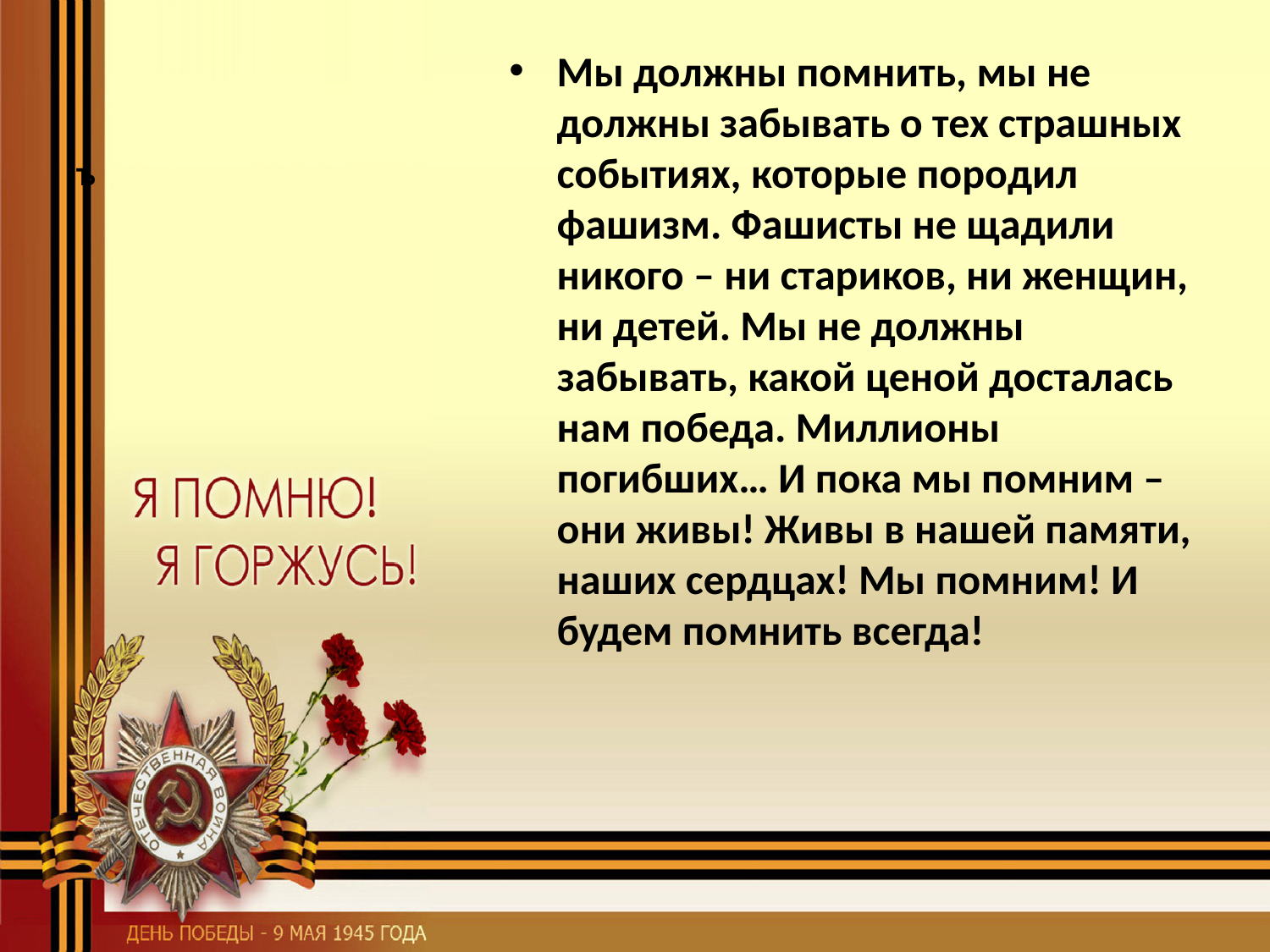

# ъ
Мы должны помнить, мы не должны забывать о тех страшных событиях, которые породил фашизм. Фашисты не щадили никого – ни стариков, ни женщин, ни детей. Мы не должны забывать, какой ценой досталась нам победа. Миллионы погибших… И пока мы помним –они живы! Живы в нашей памяти, наших сердцах! Мы помним! И будем помнить всегда!